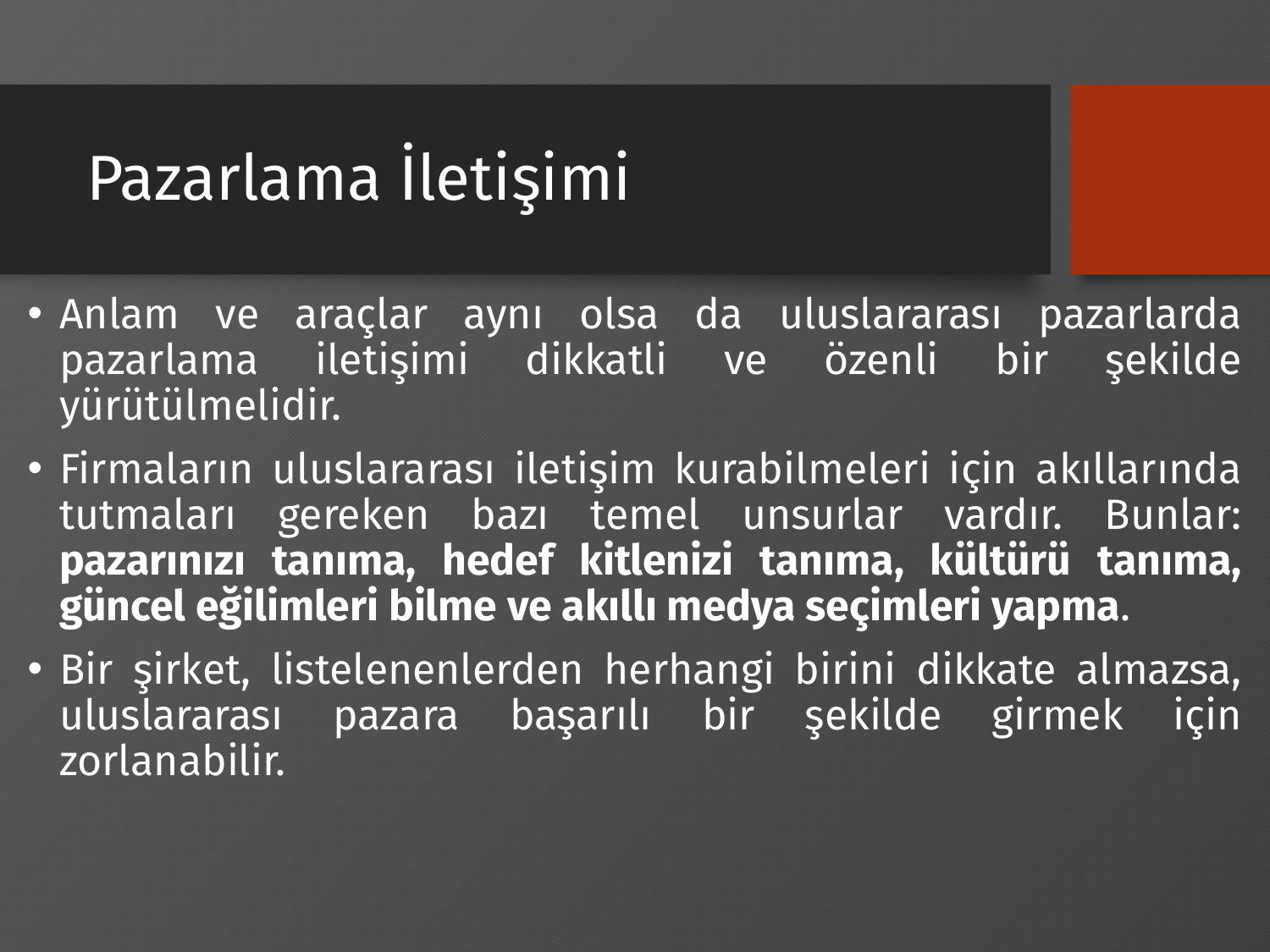

# Pazarlama İletişimi
Anlam ve araçlar aynı olsa da uluslararası pazarlarda pazarlama iletişimi dikkatli ve özenli bir şekilde yürütülmelidir.
Firmaların uluslararası iletişim kurabilmeleri için akıllarında tutmaları gereken bazı temel unsurlar vardır. Bunlar: pazarınızı tanıma, hedef kitlenizi tanıma, kültürü tanıma, güncel eğilimleri bilme ve akıllı medya seçimleri yapma.
Bir şirket, listelenenlerden herhangi birini dikkate almazsa, uluslararası pazara başarılı bir şekilde girmek için zorlanabilir.